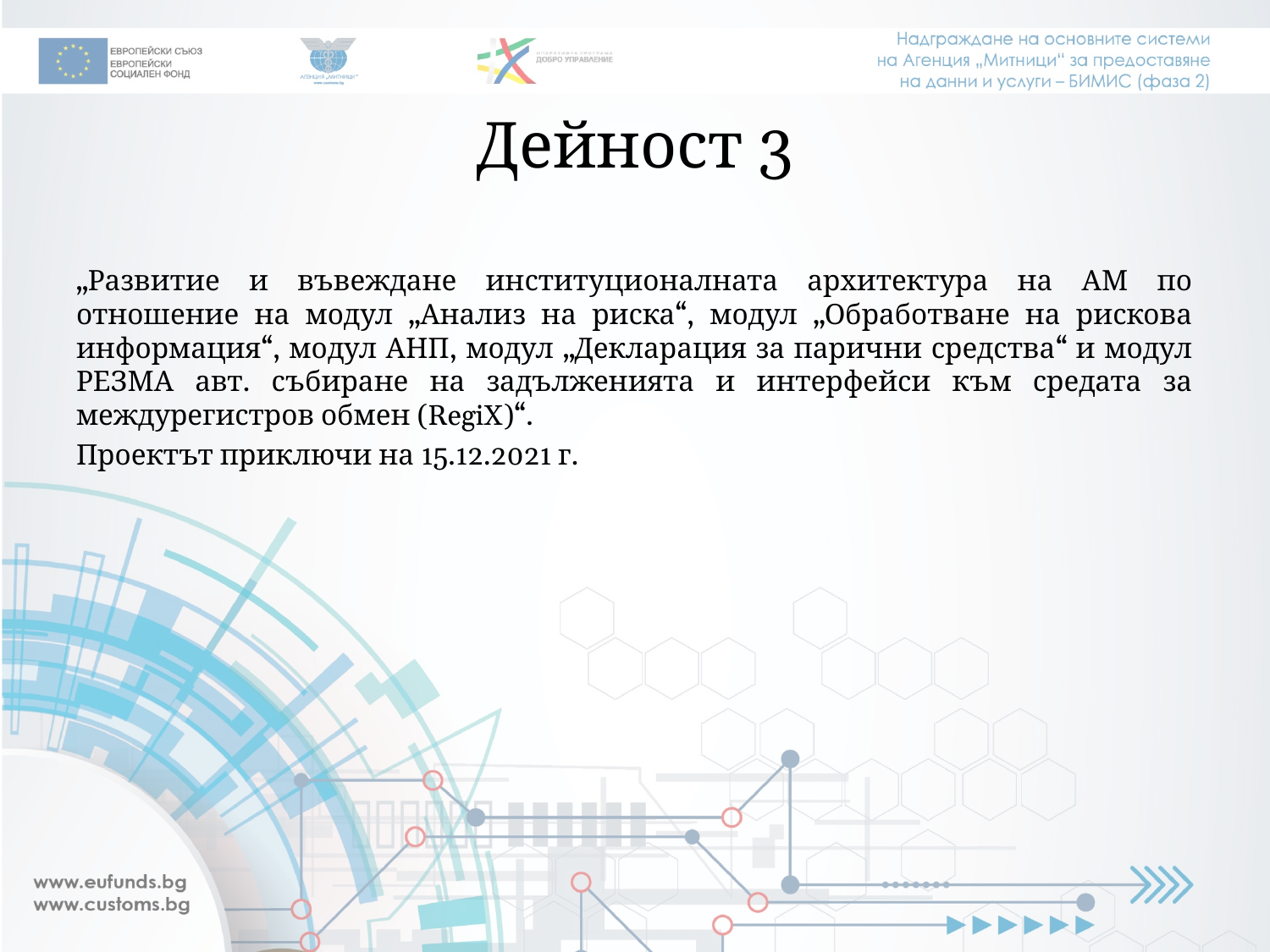

# Дейност 3
„Развитие и въвеждане институционалната архитектура на АМ по отношение на модул „Анализ на риска“, модул „Обработване на рискова информация“, модул АНП, модул „Декларация за парични средства“ и модул РЕЗМА авт. събиране на задълженията и интерфейси към средата за междурегистров обмен (RegiX)“.
Проектът приключи на 15.12.2021 г.